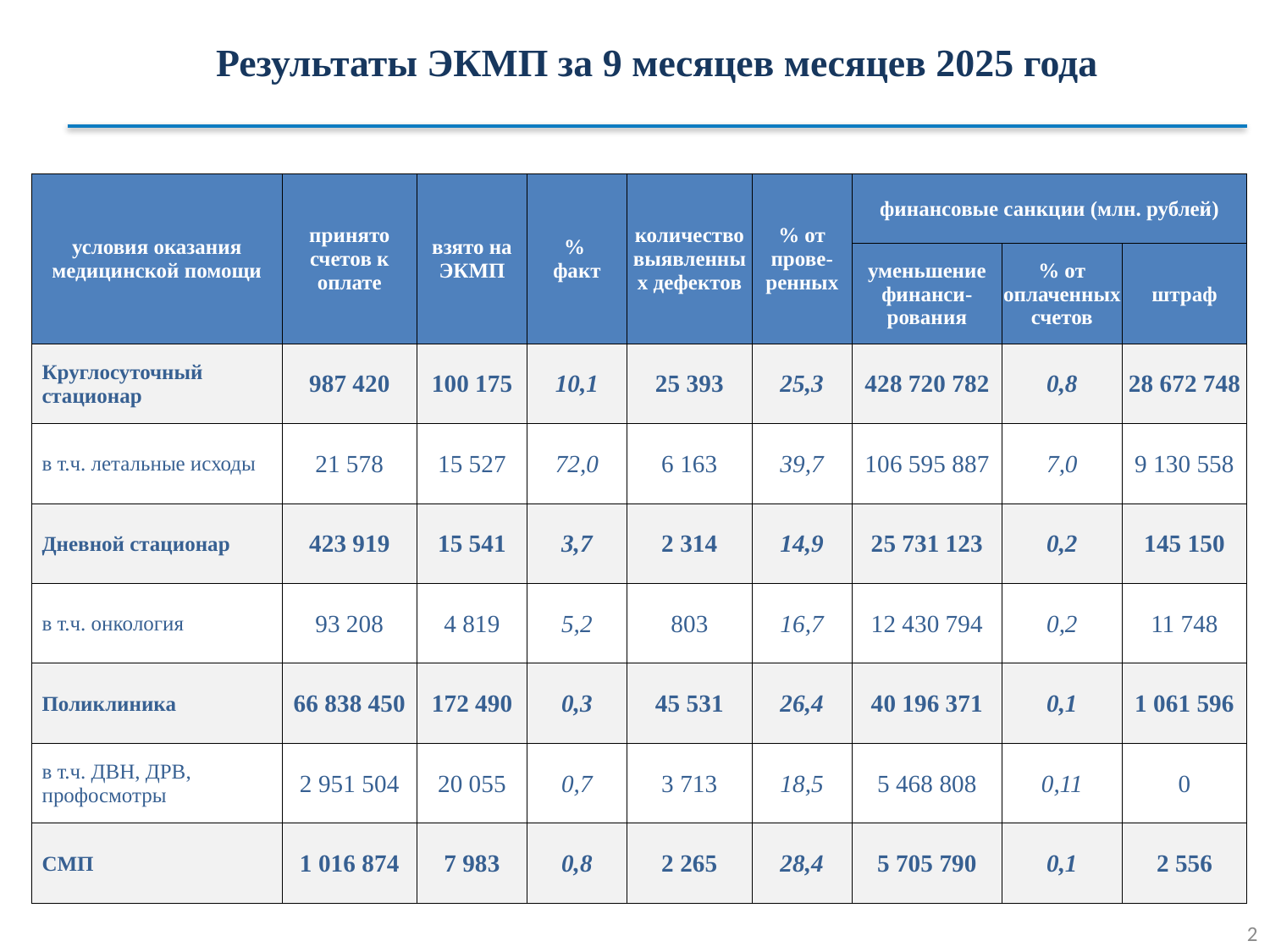

Результаты ЭКМП за 9 месяцев месяцев 2025 года
| условия оказания медицинской помощи | принято счетов к оплате | взято на ЭКМП | % факт | количество выявленных дефектов | % от прове-ренных | финансовые санкции (млн. рублей) |  |  |
| --- | --- | --- | --- | --- | --- | --- | --- | --- |
|  |  |  |  |  |  | уменьшение финанси- рования | % от оплаченных счетов | штраф |
| Круглосуточный стационар | 987 420 | 100 175 | 10,1 | 25 393 | 25,3 | 428 720 782 | 0,8 | 28 672 748 |
| в т.ч. летальные исходы | 21 578 | 15 527 | 72,0 | 6 163 | 39,7 | 106 595 887 | 7,0 | 9 130 558 |
| Дневной стационар | 423 919 | 15 541 | 3,7 | 2 314 | 14,9 | 25 731 123 | 0,2 | 145 150 |
| в т.ч. онкология | 93 208 | 4 819 | 5,2 | 803 | 16,7 | 12 430 794 | 0,2 | 11 748 |
| Поликлиника | 66 838 450 | 172 490 | 0,3 | 45 531 | 26,4 | 40 196 371 | 0,1 | 1 061 596 |
| в т.ч. ДВН, ДРВ, профосмотры | 2 951 504 | 20 055 | 0,7 | 3 713 | 18,5 | 5 468 808 | 0,11 | 0 |
| СМП | 1 016 874 | 7 983 | 0,8 | 2 265 | 28,4 | 5 705 790 | 0,1 | 2 556 |
2